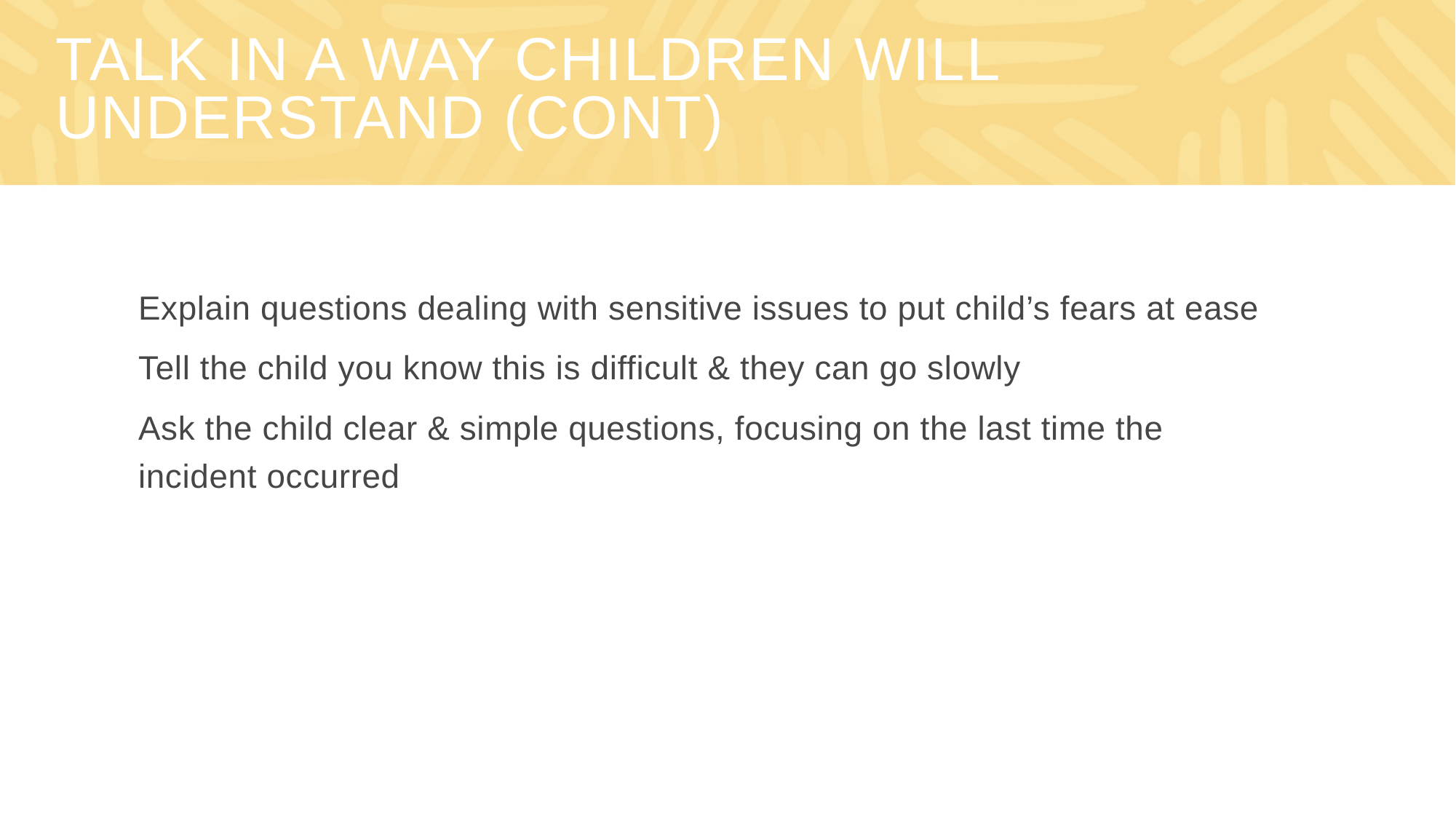

# Talk in a way children will understand (cont)
Explain questions dealing with sensitive issues to put child’s fears at ease
Tell the child you know this is difficult & they can go slowly
Ask the child clear & simple questions, focusing on the last time the incident occurred